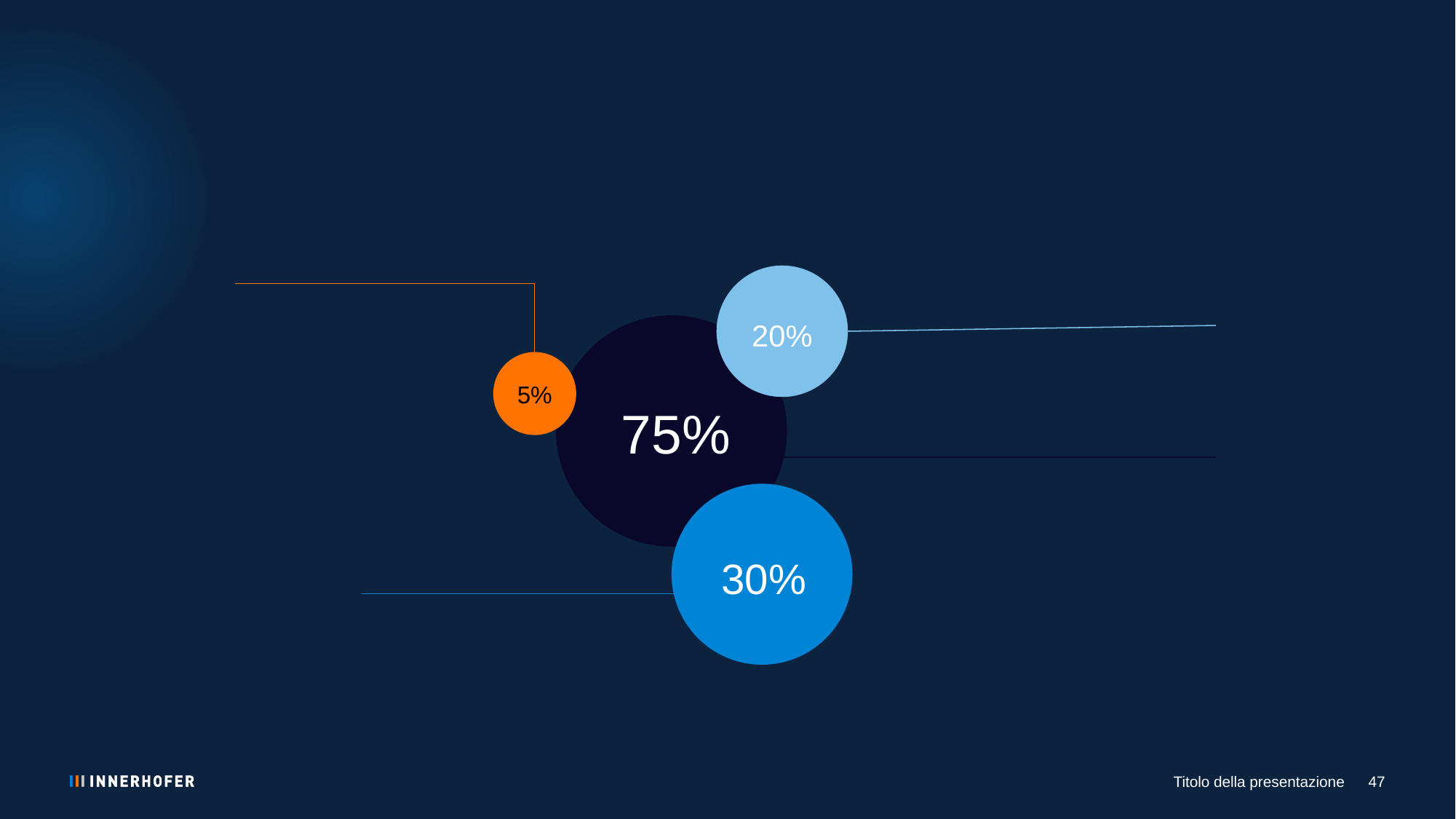

#

20%

5%
75%

30%

Titolo della presentazione
47